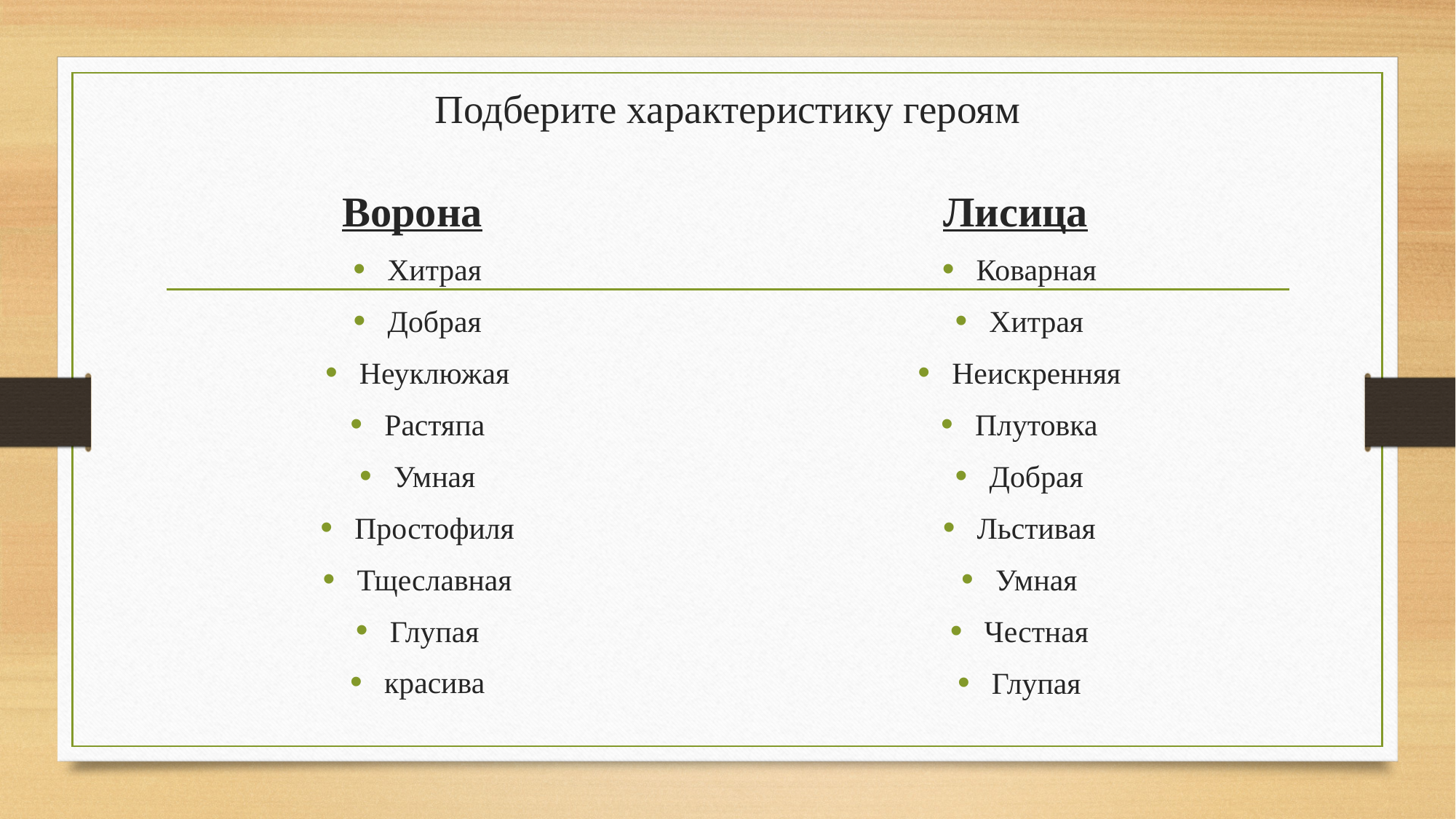

# Подберите характеристику героям
Ворона
Хитрая
Добрая
Неуклюжая
Растяпа
Умная
Простофиля
Тщеславная
Глупая
красива
Лисица
Коварная
Хитрая
Неискренняя
Плутовка
Добрая
Льстивая
Умная
Честная
Глупая